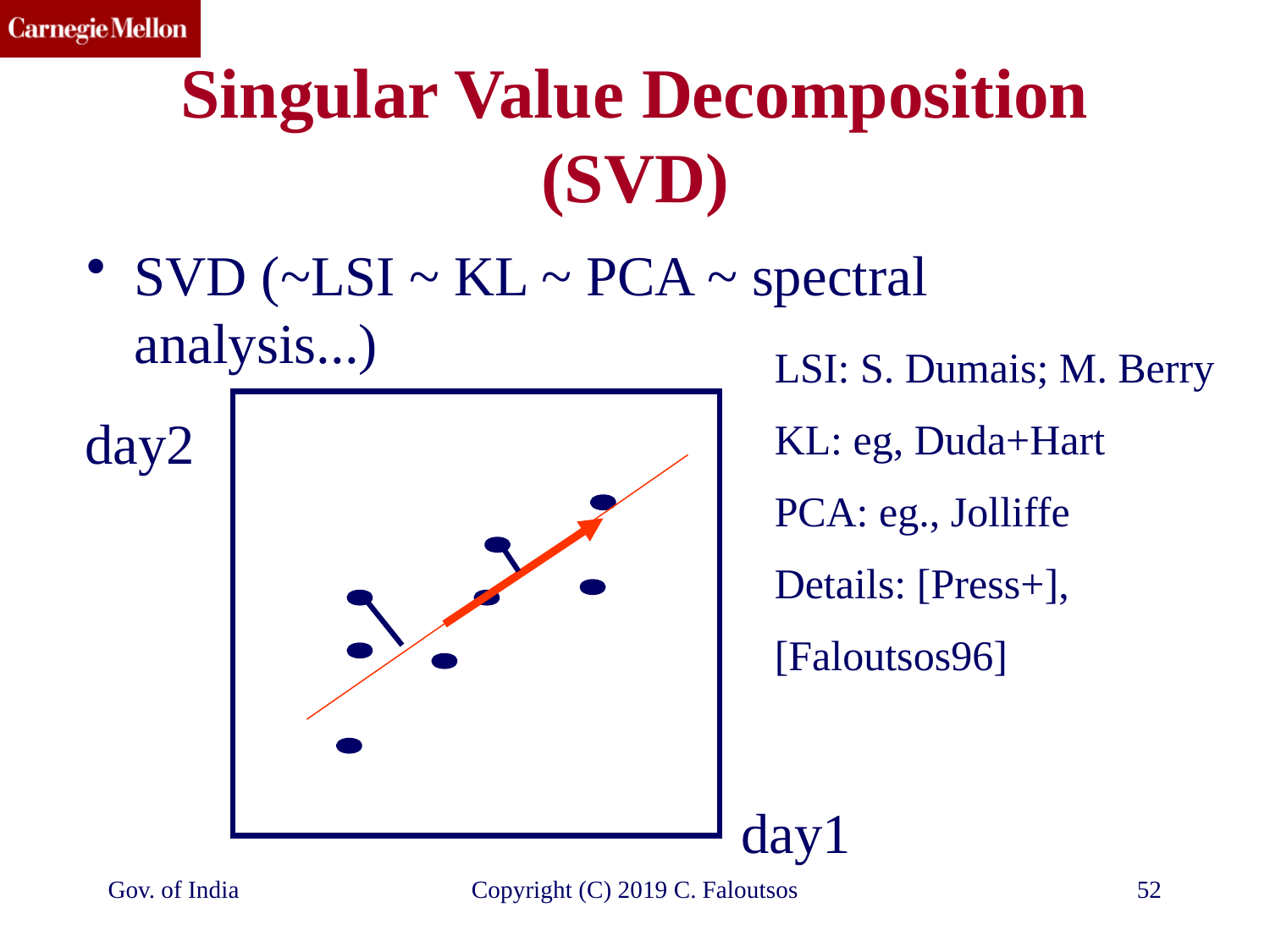

# Singular Value Decomposition (SVD)
SVD (~LSI ~ KL ~ PCA ~ spectral analysis...)
LSI: S. Dumais; M. Berry
KL: eg, Duda+Hart
PCA: eg., Jolliffe
Details: [Press+],
[Faloutsos96]

day2

day1
Gov. of India
Copyright (C) 2019 C. Faloutsos
52